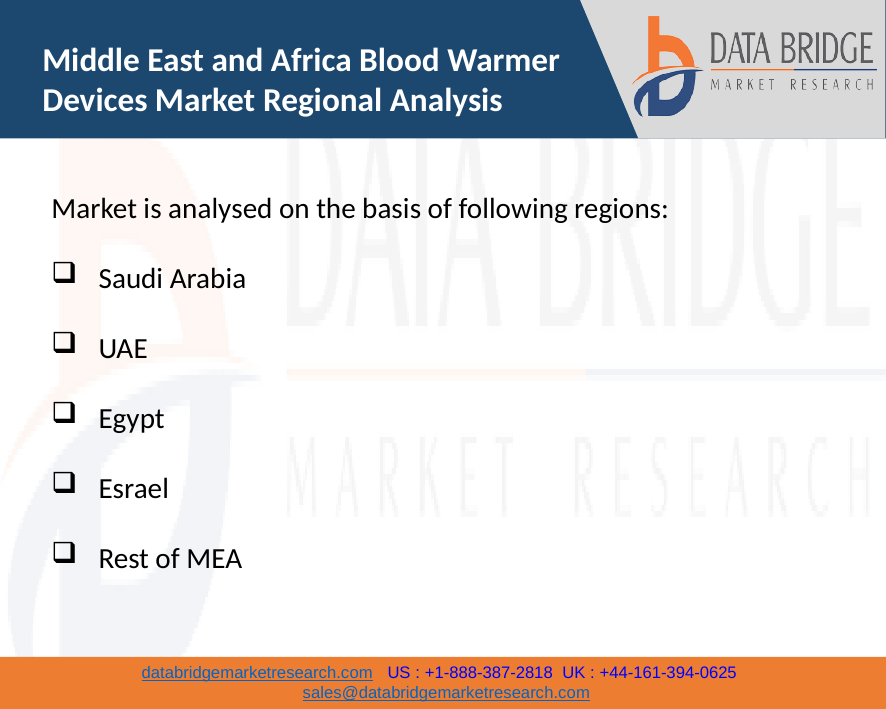

Middle East and Africa Blood Warmer Devices Market Regional Analysis
Market is analysed on the basis of following regions:

Saudi Arabia

UAE

Egypt

Esrael

Rest of MEA